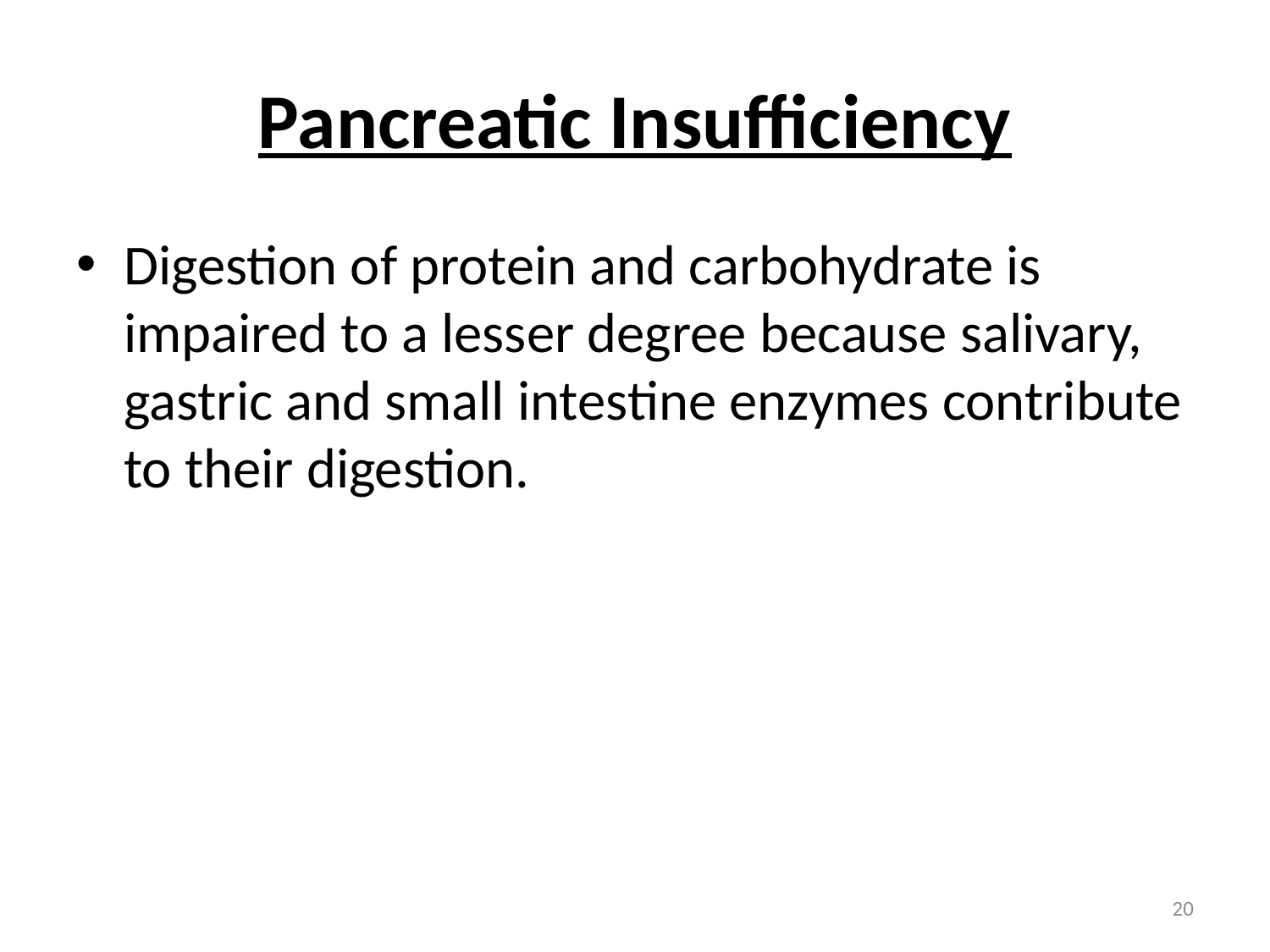

# Pancreatic Insufficiency
Digestion of protein and carbohydrate is impaired to a lesser degree because salivary, gastric and small intestine enzymes contribute to their digestion.

20